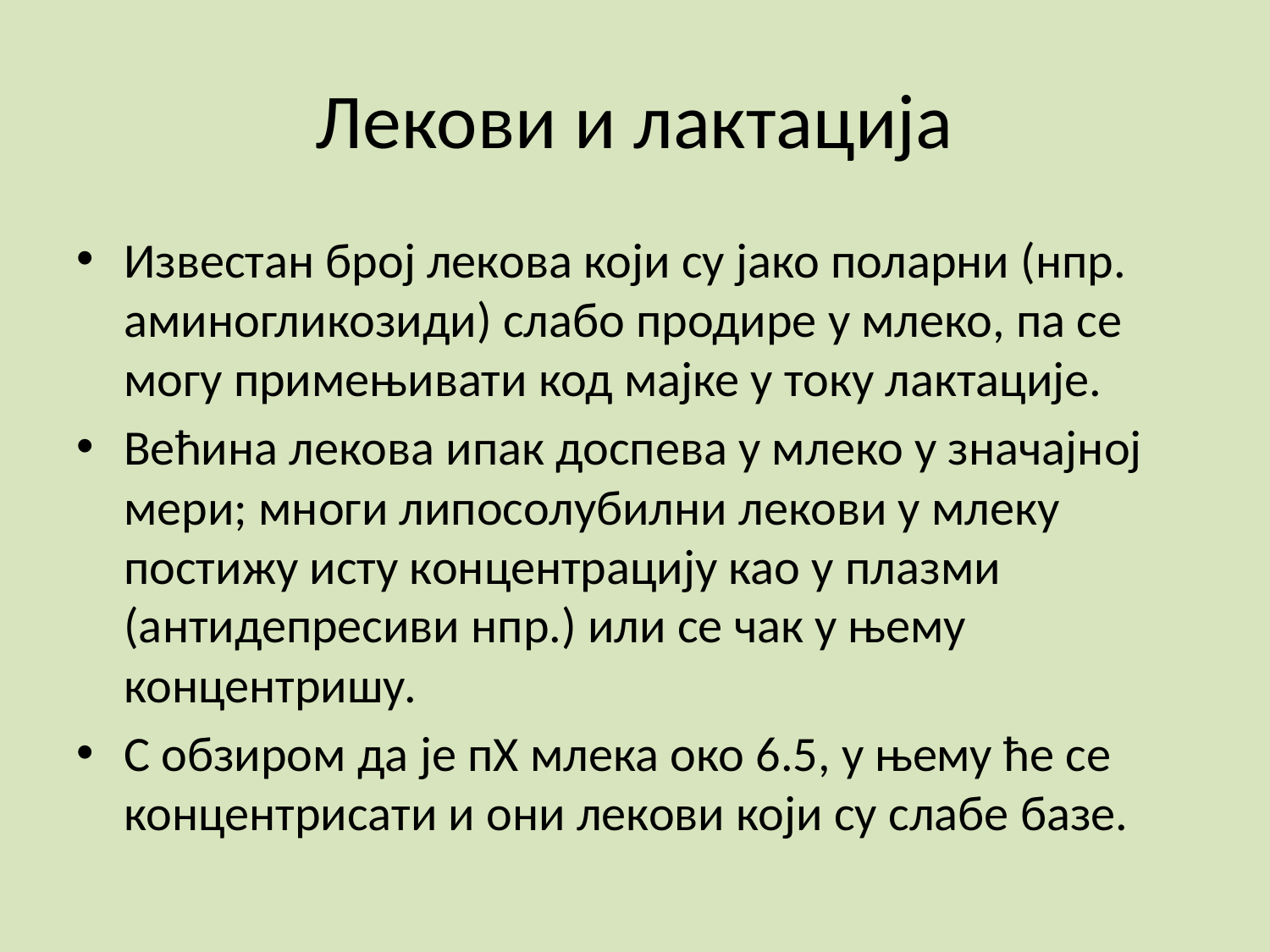

# Лекови и лактација
Известан број лекова који су јако поларни (нпр. аминогликозиди) слабо продире у млеко, па се могу примењивати код мајке у току лактације.
Већина лекова ипак доспева у млеко у значајној мери; многи липосолубилни лекови у млеку постижу исту концентрацију као у плазми (антидепресиви нпр.) или се чак у њему концентришу.
С обзиром да је пХ млека око 6.5, у њему ће се концентрисати и они лекови који су слабе базе.